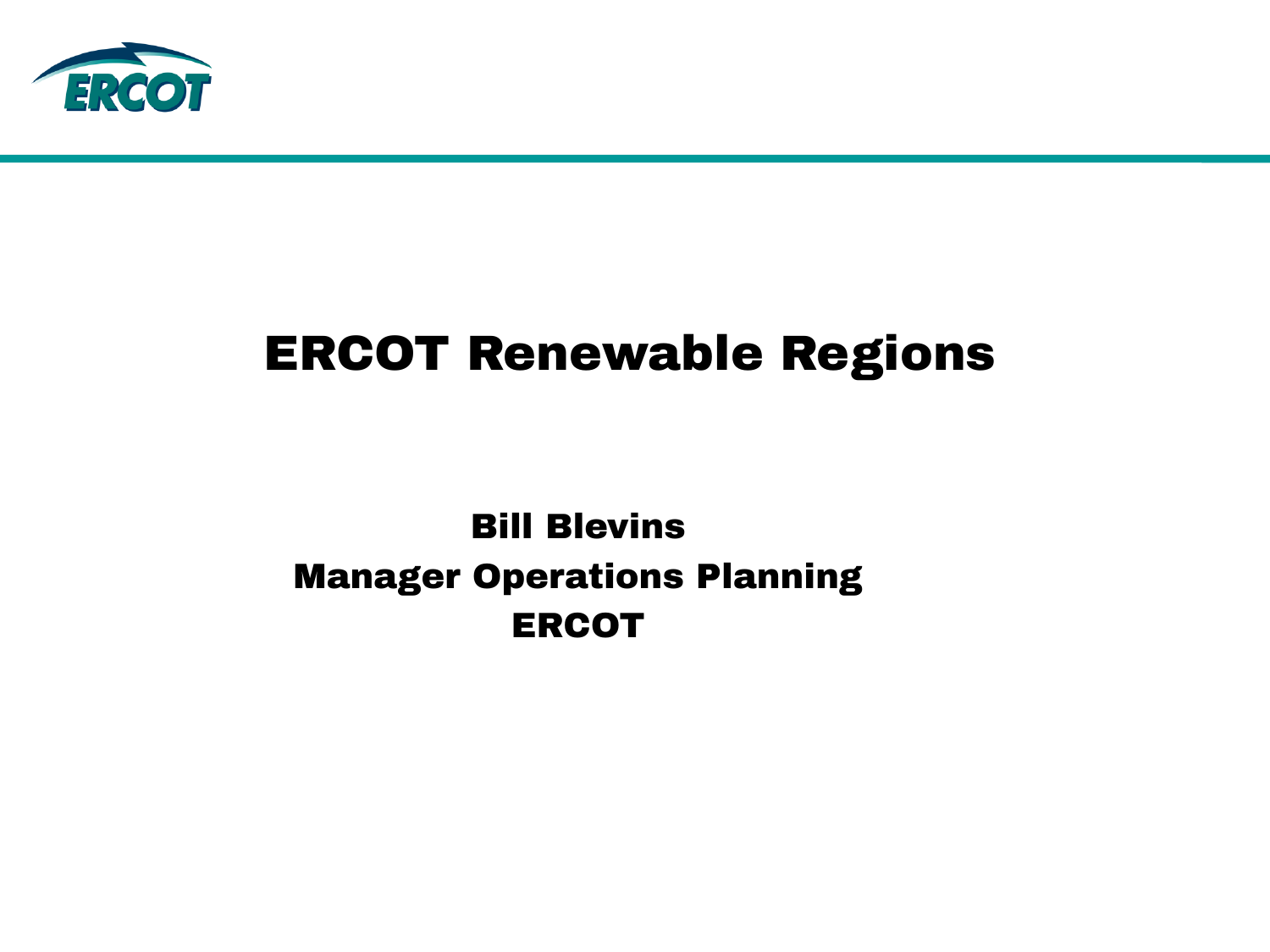

# ERCOT Renewable Regions
Bill Blevins
Manager Operations Planning
ERCOT